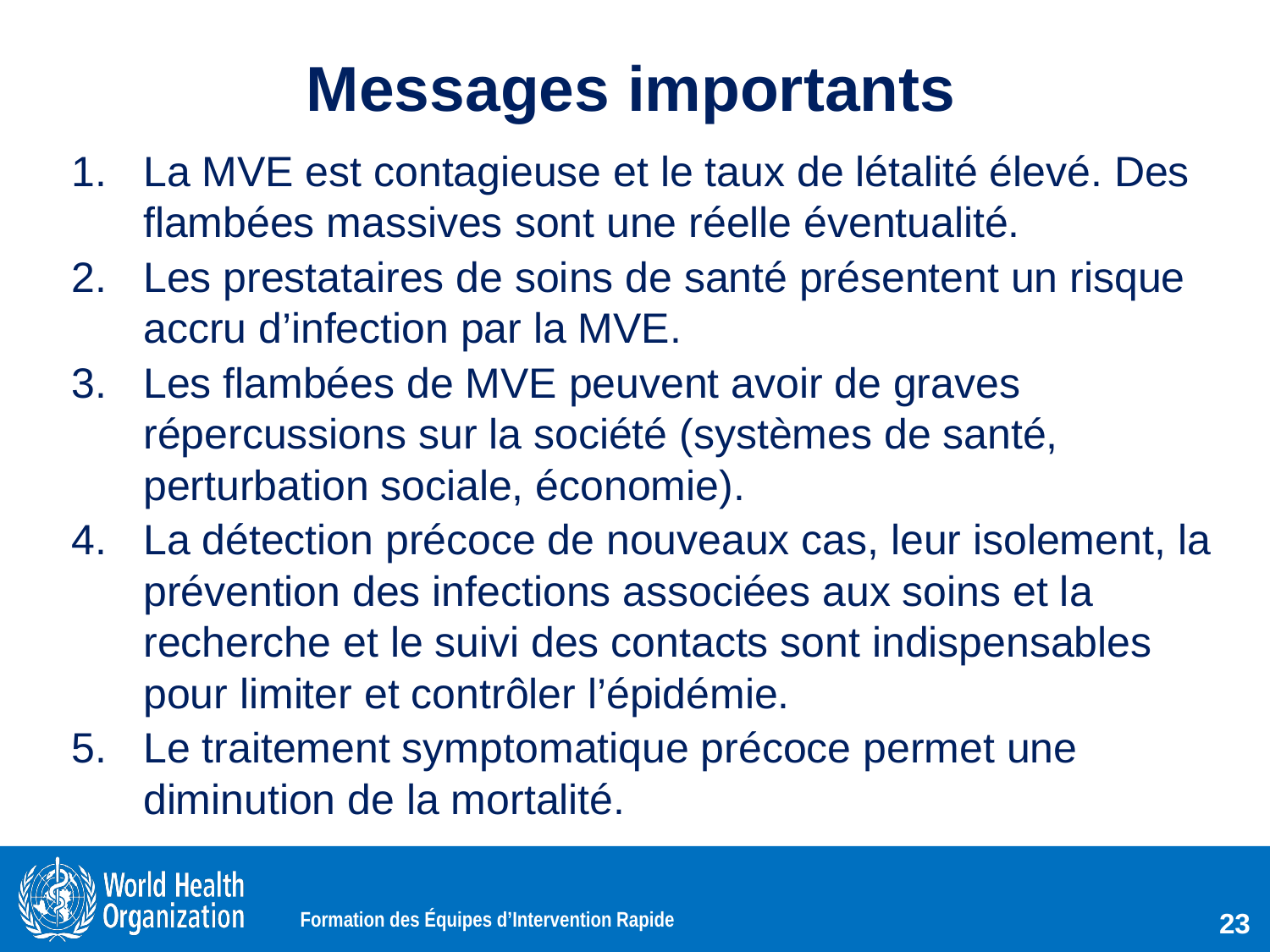

# Messages importants
La MVE est contagieuse et le taux de létalité élevé. Des flambées massives sont une réelle éventualité.
Les prestataires de soins de santé présentent un risque accru d’infection par la MVE.
Les flambées de MVE peuvent avoir de graves répercussions sur la société (systèmes de santé, perturbation sociale, économie).
La détection précoce de nouveaux cas, leur isolement, la prévention des infections associées aux soins et la recherche et le suivi des contacts sont indispensables pour limiter et contrôler l’épidémie.
Le traitement symptomatique précoce permet une diminution de la mortalité.